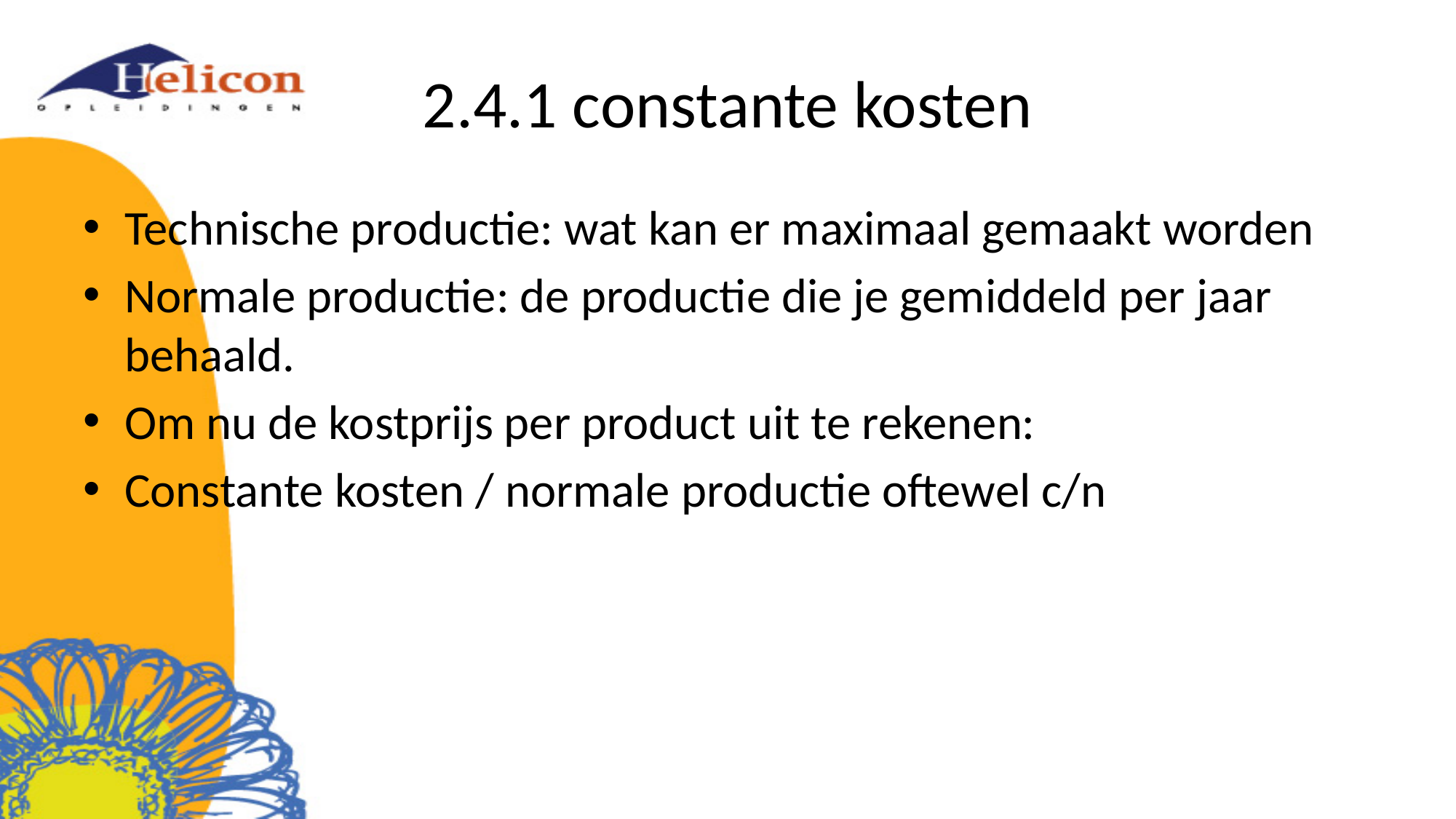

# 2.4.1 constante kosten
Technische productie: wat kan er maximaal gemaakt worden
Normale productie: de productie die je gemiddeld per jaar behaald.
Om nu de kostprijs per product uit te rekenen:
Constante kosten / normale productie oftewel c/n